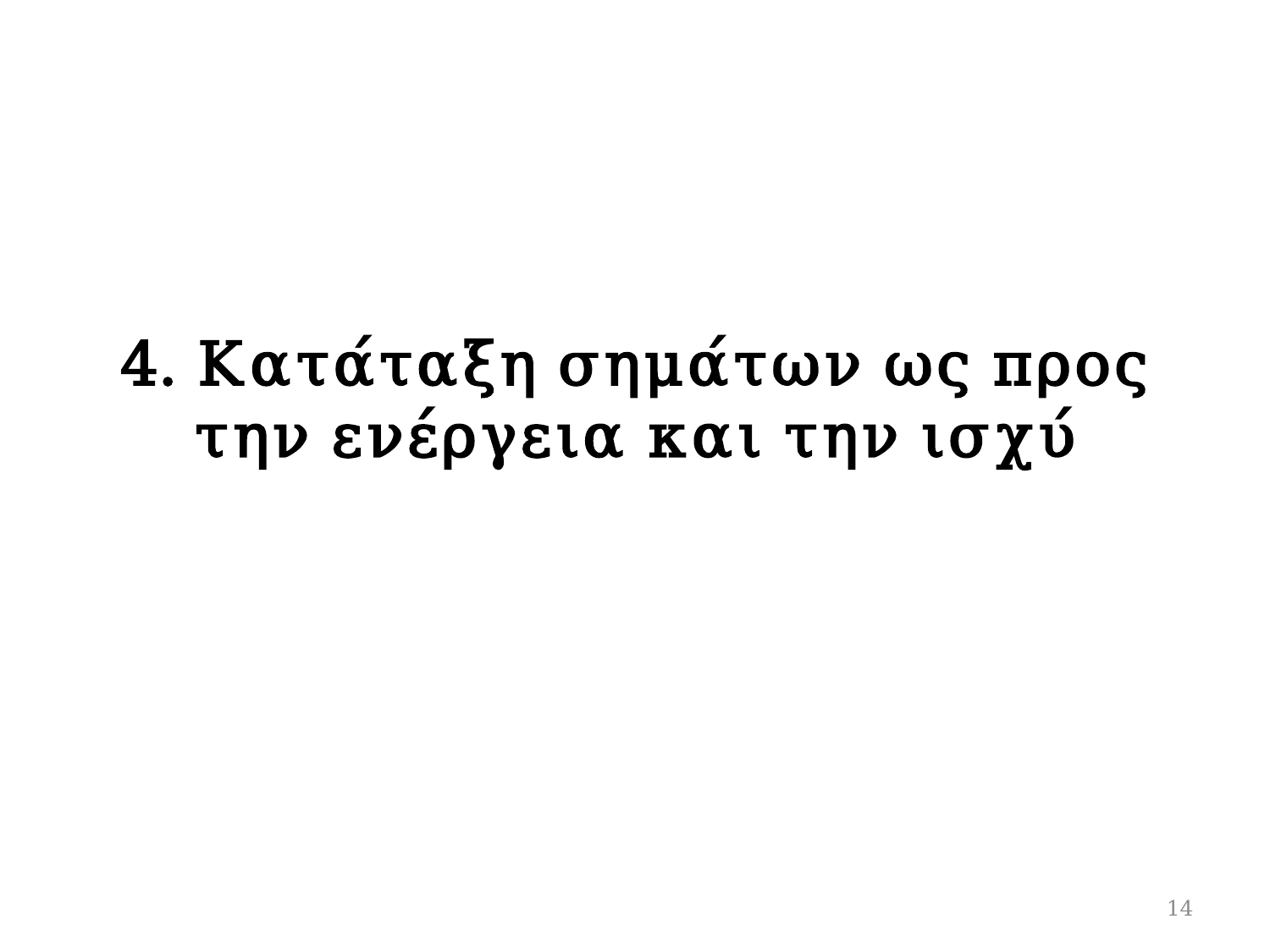

# 4. Κατάταξη σημάτων ως προς την ενέργεια και την ισχύ
14